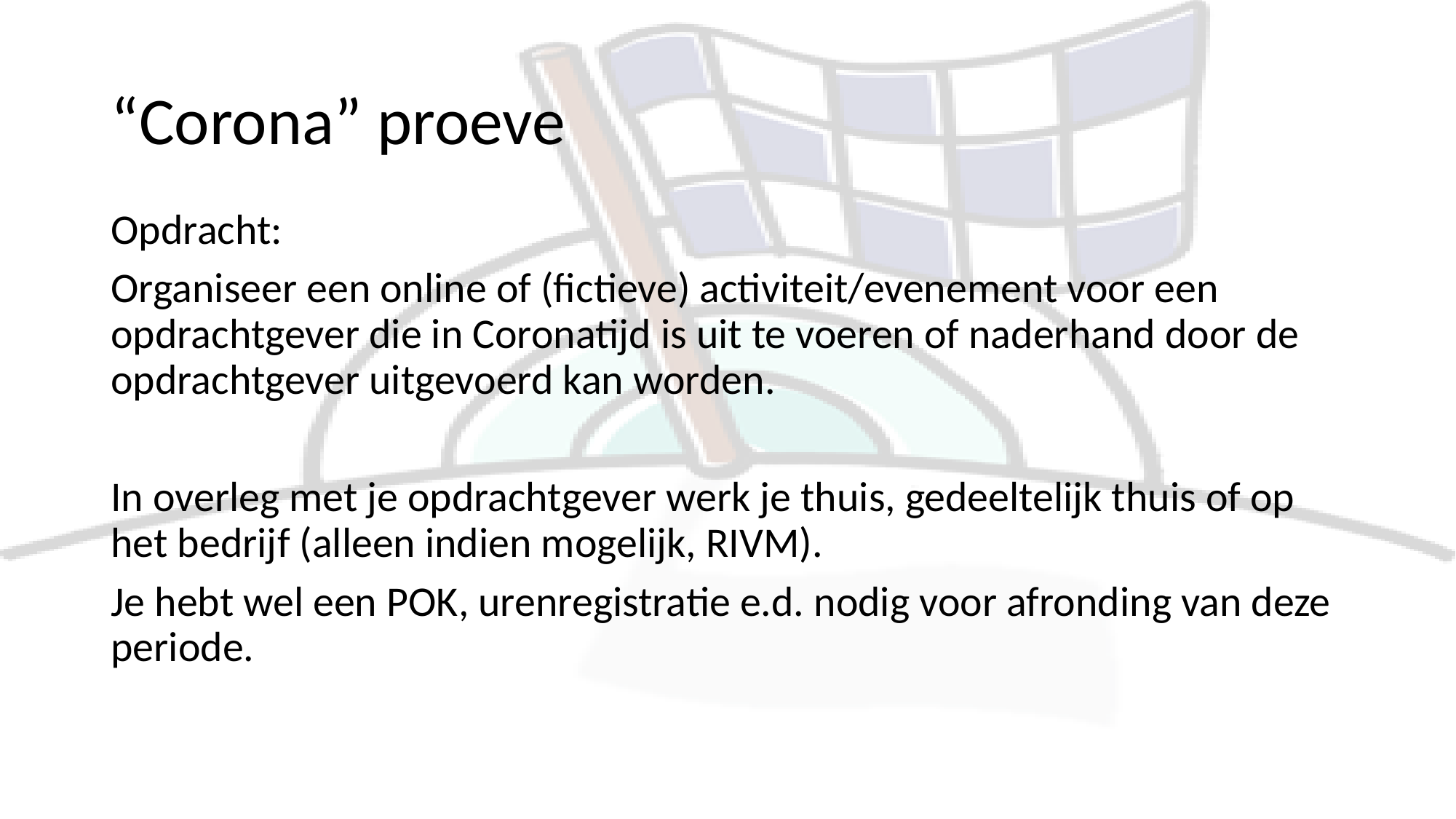

# “Corona” proeve
Opdracht:
Organiseer een online of (fictieve) activiteit/evenement voor een opdrachtgever die in Coronatijd is uit te voeren of naderhand door de opdrachtgever uitgevoerd kan worden.

In overleg met je opdrachtgever werk je thuis, gedeeltelijk thuis of op het bedrijf (alleen indien mogelijk, RIVM).
Je hebt wel een POK, urenregistratie e.d. nodig voor afronding van deze periode.